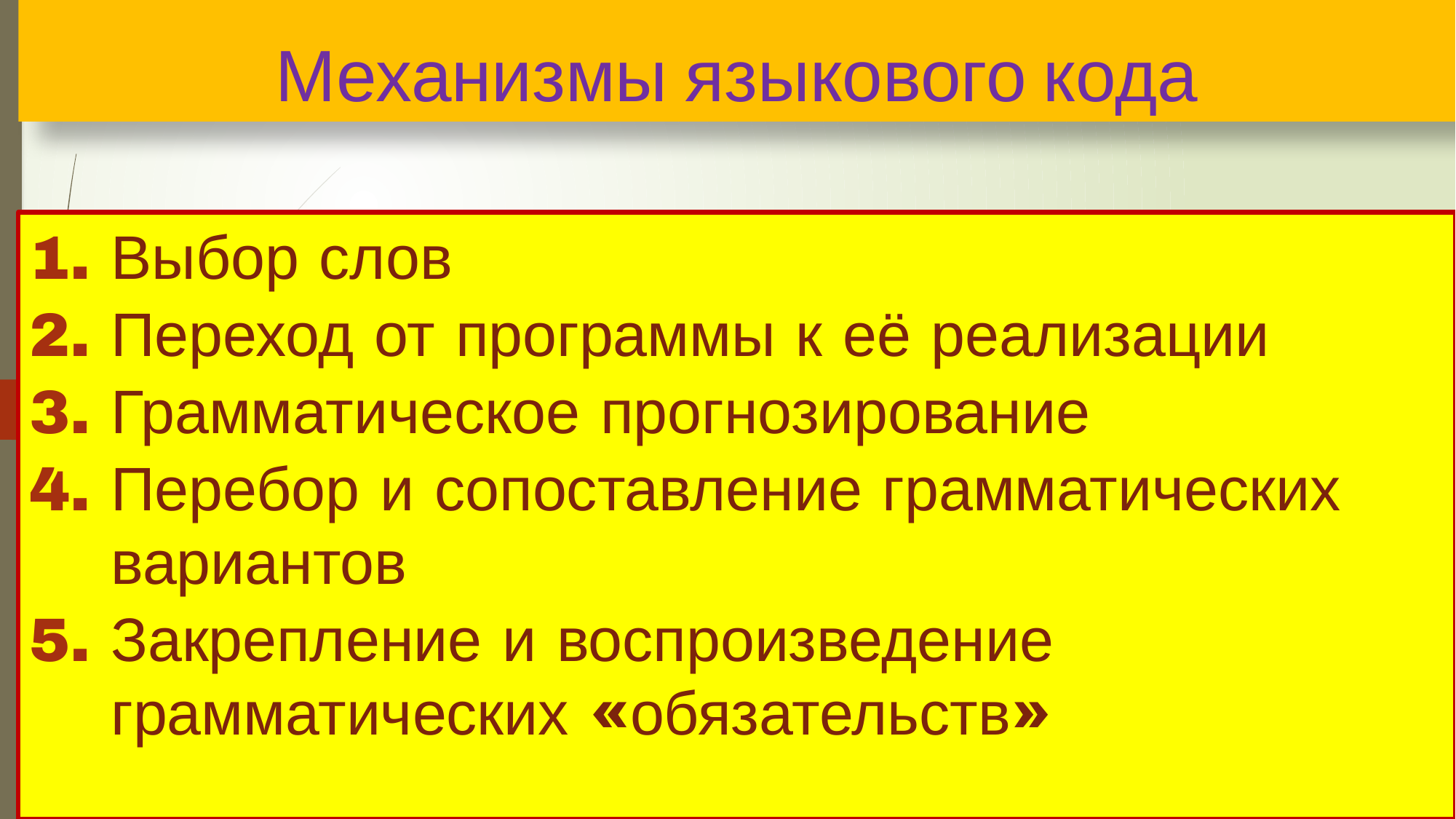

# Механизмы языкового кода
Выбор слов
Переход от программы к её реализации
Грамматическое прогнозирование
Перебор и сопоставление грамматических вариантов
Закрепление и воспроизведение грамматических «обязательств»